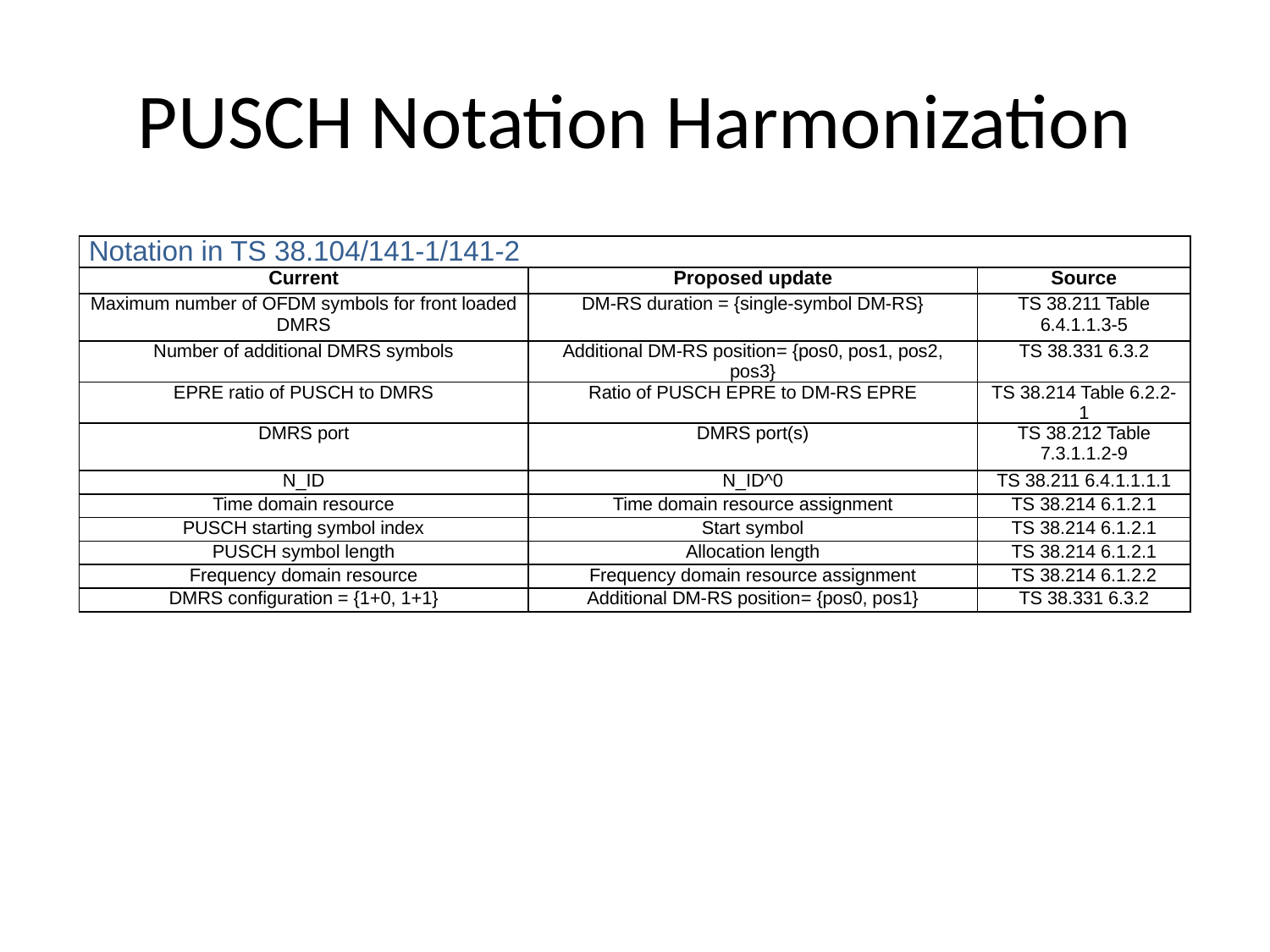

# PUSCH Notation Harmonization

| Notation in TS 38.104/141-1/141-2 |  |  |
| --- | --- | --- |
| Current | Proposed update | Source |
| Maximum number of OFDM symbols for front loaded DMRS | DM-RS duration = {single-symbol DM-RS} | TS 38.211 Table 6.4.1.1.3-5 |
| Number of additional DMRS symbols | Additional DM-RS position= {pos0, pos1, pos2, pos3} | TS 38.331 6.3.2 |
| EPRE ratio of PUSCH to DMRS | Ratio of PUSCH EPRE to DM-RS EPRE | TS 38.214 Table 6.2.2-1 |
| DMRS port | DMRS port(s) | TS 38.212 Table 7.3.1.1.2-9 |
| N\_ID | N\_ID^0 | TS 38.211 6.4.1.1.1.1 |
| Time domain resource | Time domain resource assignment | TS 38.214 6.1.2.1 |
| PUSCH starting symbol index | Start symbol | TS 38.214 6.1.2.1 |
| PUSCH symbol length | Allocation length | TS 38.214 6.1.2.1 |
| Frequency domain resource | Frequency domain resource assignment | TS 38.214 6.1.2.2 |
| DMRS configuration = {1+0, 1+1} | Additional DM-RS position= {pos0, pos1} | TS 38.331 6.3.2 |